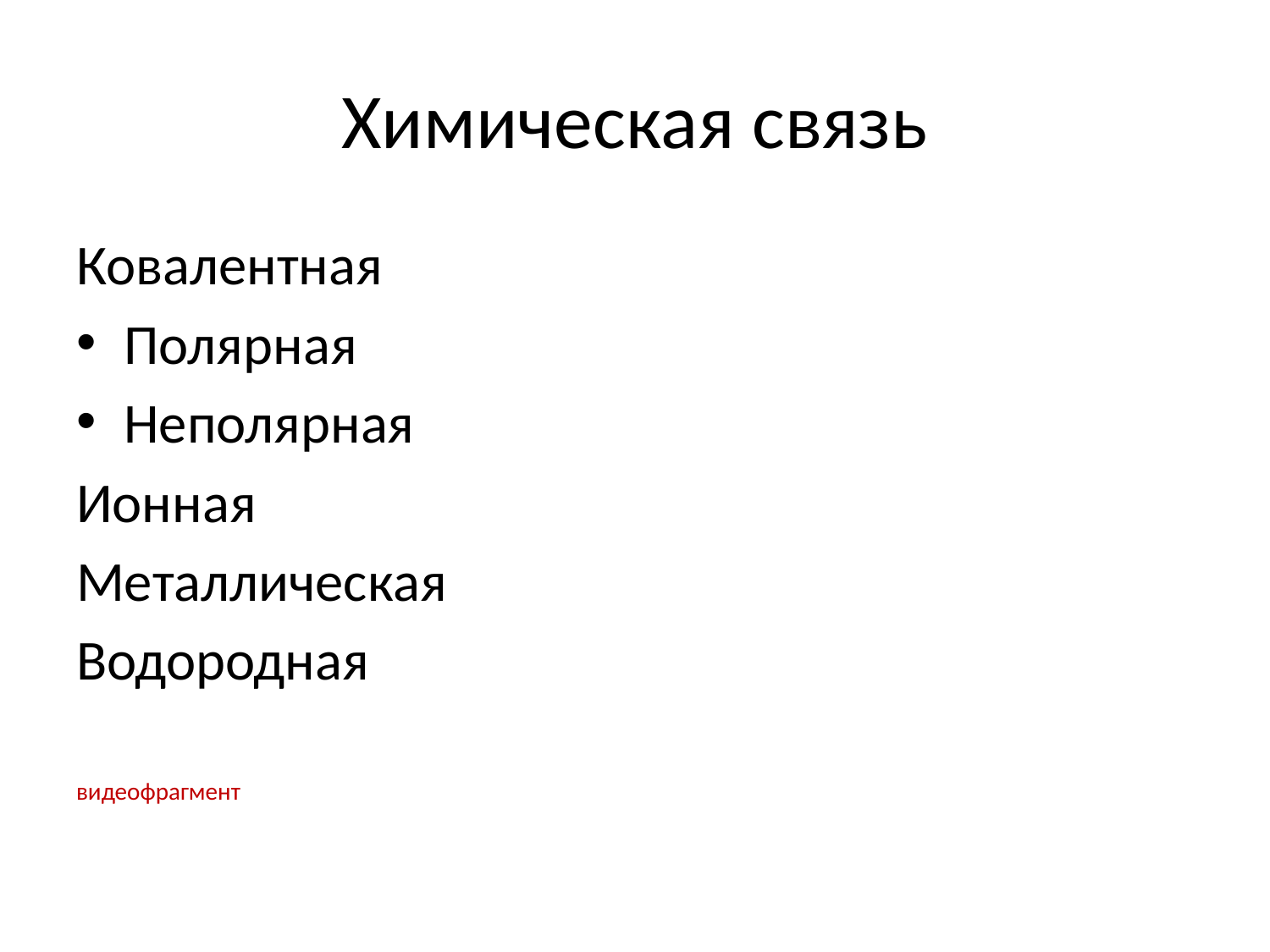

# Химическая связь
Ковалентная
Полярная
Неполярная
Ионная
Металлическая
Водородная

видеофрагмент